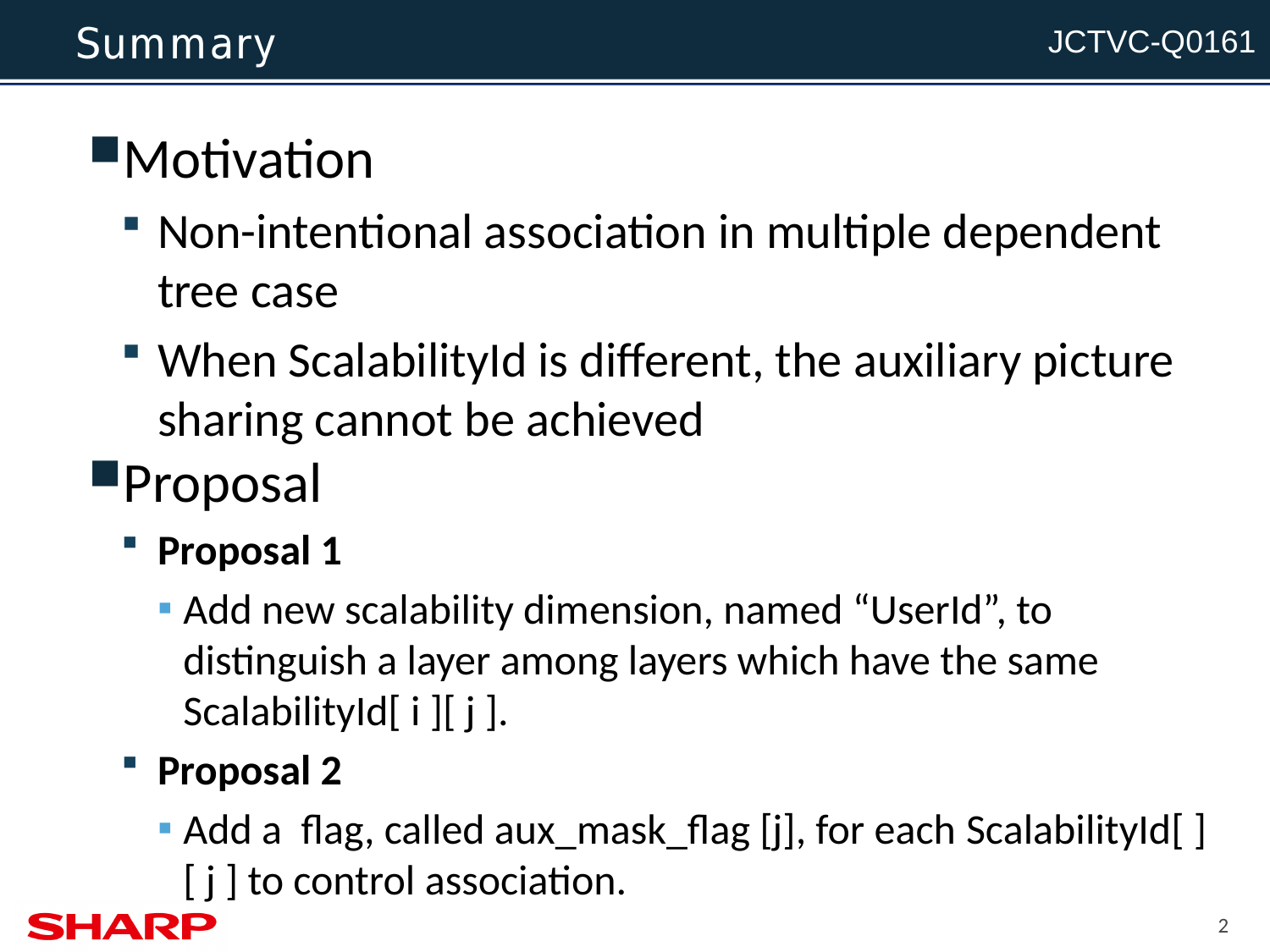

# Summary
Motivation
Non-intentional association in multiple dependent tree case
When ScalabilityId is different, the auxiliary picture sharing cannot be achieved
Proposal
Proposal 1
Add new scalability dimension, named “UserId”, to distinguish a layer among layers which have the same ScalabilityId[ i ][ j ].
Proposal 2
Add a  flag, called aux_mask_flag [j], for each ScalabilityId[ ][ j ] to control association.

2